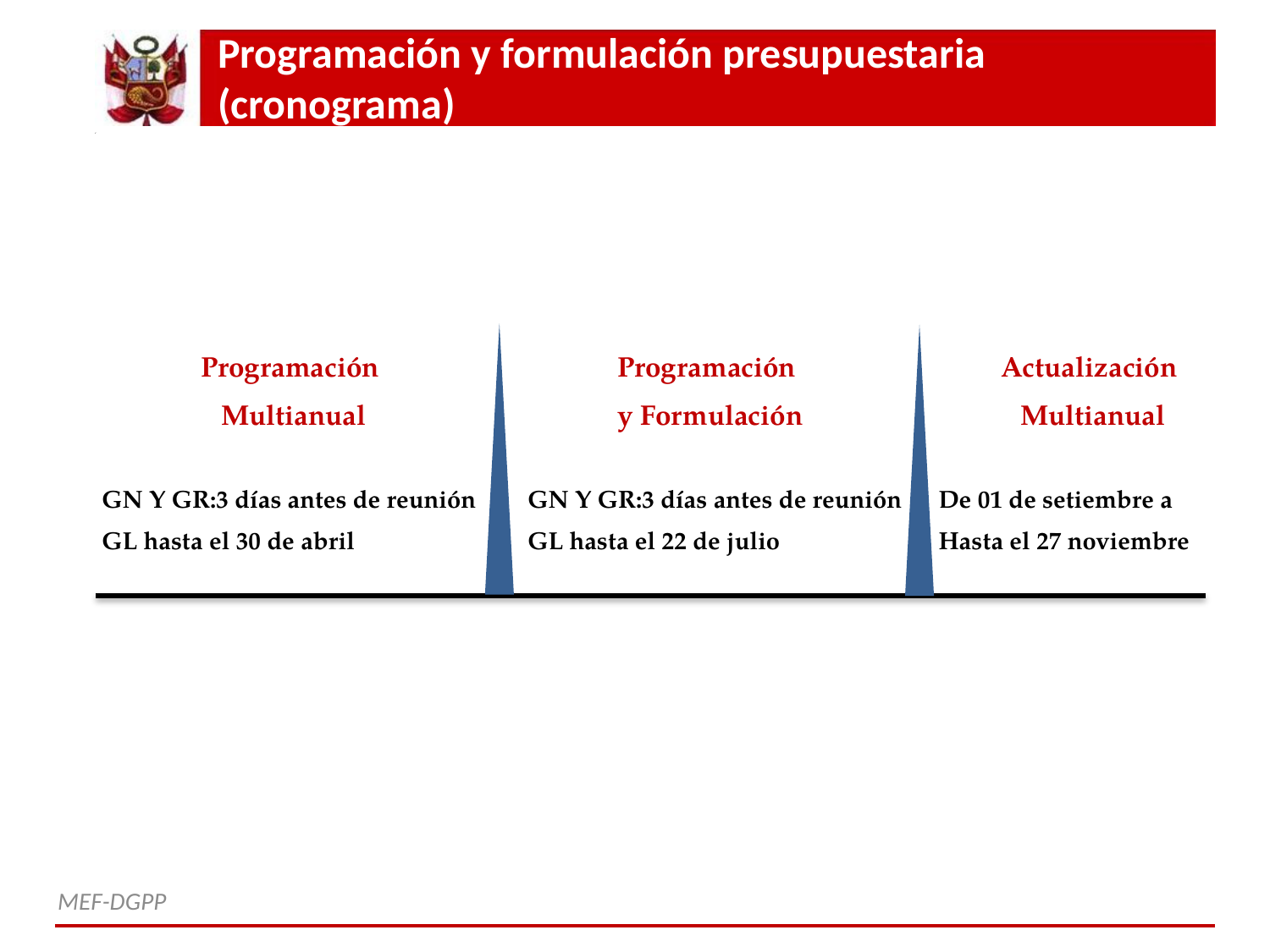

# Programación y formulación presupuestaria (cronograma)

Programación
Multianual
Programación
y Formulación
Actualización
Multianual
GN Y GR:3 días antes de reunión
GL hasta el 30 de abril
GN Y GR:3 días antes de reunión
GL hasta el 22 de julio
De 01 de setiembre a
Hasta el 27 noviembre
MEF-DGPP